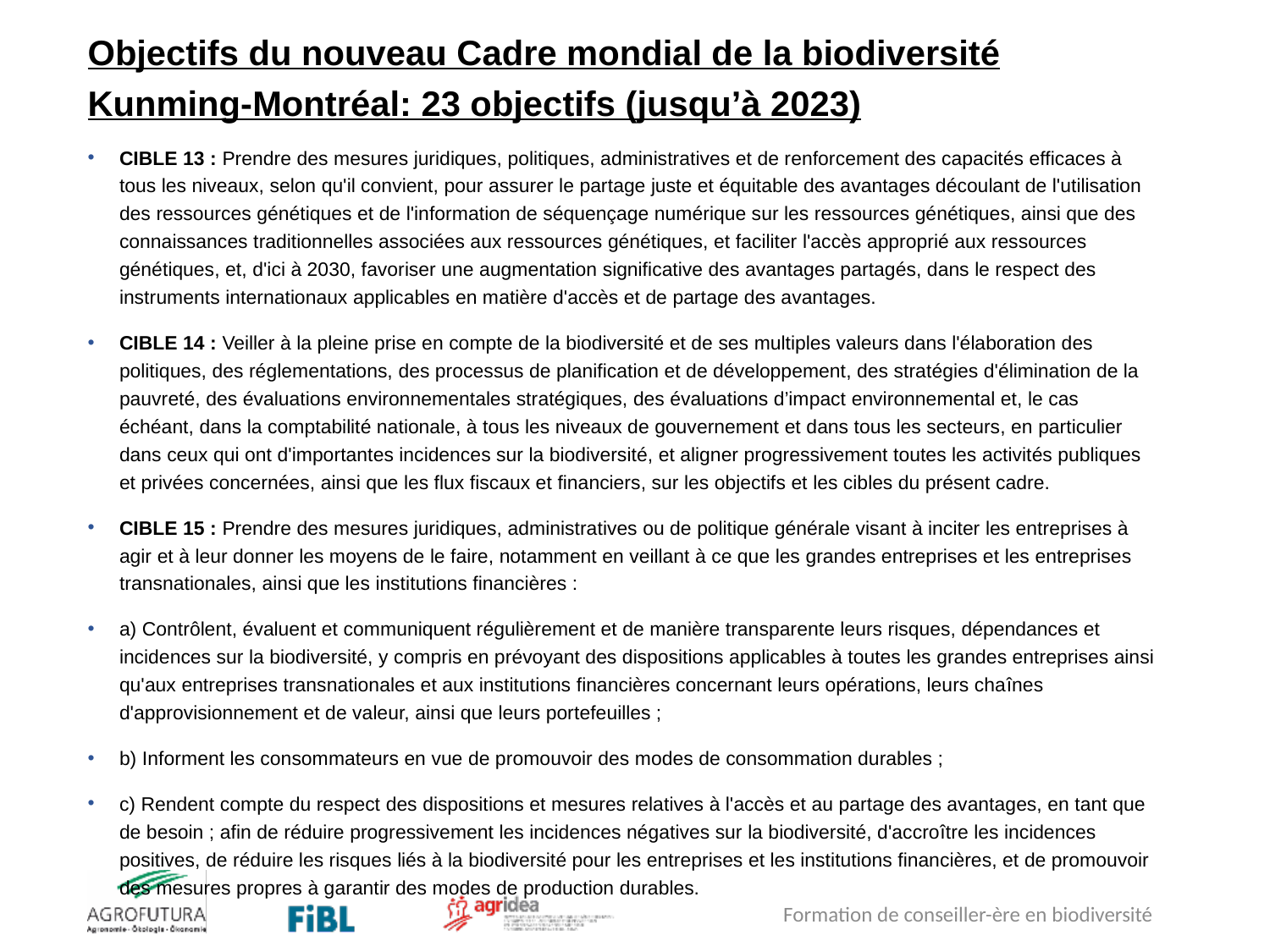

Objectifs du nouveau Cadre mondial de la biodiversité Kunming-Montréal: 23 objectifs (jusqu’à 2023)
CIBLE 13 : Prendre des mesures juridiques, politiques, administratives et de renforcement des capacités efficaces à tous les niveaux, selon qu'il convient, pour assurer le partage juste et équitable des avantages découlant de l'utilisation des ressources génétiques et de l'information de séquençage numérique sur les ressources génétiques, ainsi que des connaissances traditionnelles associées aux ressources génétiques, et faciliter l'accès approprié aux ressources génétiques, et, d'ici à 2030, favoriser une augmentation significative des avantages partagés, dans le respect des instruments internationaux applicables en matière d'accès et de partage des avantages.
CIBLE 14 : Veiller à la pleine prise en compte de la biodiversité et de ses multiples valeurs dans l'élaboration des politiques, des réglementations, des processus de planification et de développement, des stratégies d'élimination de la pauvreté, des évaluations environnementales stratégiques, des évaluations d’impact environnemental et, le cas échéant, dans la comptabilité nationale, à tous les niveaux de gouvernement et dans tous les secteurs, en particulier dans ceux qui ont d'importantes incidences sur la biodiversité, et aligner progressivement toutes les activités publiques et privées concernées, ainsi que les flux fiscaux et financiers, sur les objectifs et les cibles du présent cadre.
CIBLE 15 : Prendre des mesures juridiques, administratives ou de politique générale visant à inciter les entreprises à agir et à leur donner les moyens de le faire, notamment en veillant à ce que les grandes entreprises et les entreprises transnationales, ainsi que les institutions financières :
a) Contrôlent, évaluent et communiquent régulièrement et de manière transparente leurs risques, dépendances et incidences sur la biodiversité, y compris en prévoyant des dispositions applicables à toutes les grandes entreprises ainsi qu'aux entreprises transnationales et aux institutions financières concernant leurs opérations, leurs chaînes d'approvisionnement et de valeur, ainsi que leurs portefeuilles ;
b) Informent les consommateurs en vue de promouvoir des modes de consommation durables ;
c) Rendent compte du respect des dispositions et mesures relatives à l'accès et au partage des avantages, en tant que de besoin ; afin de réduire progressivement les incidences négatives sur la biodiversité, d'accroître les incidences positives, de réduire les risques liés à la biodiversité pour les entreprises et les institutions financières, et de promouvoir des mesures propres à garantir des modes de production durables.
Formation de conseiller-ère en biodiversité